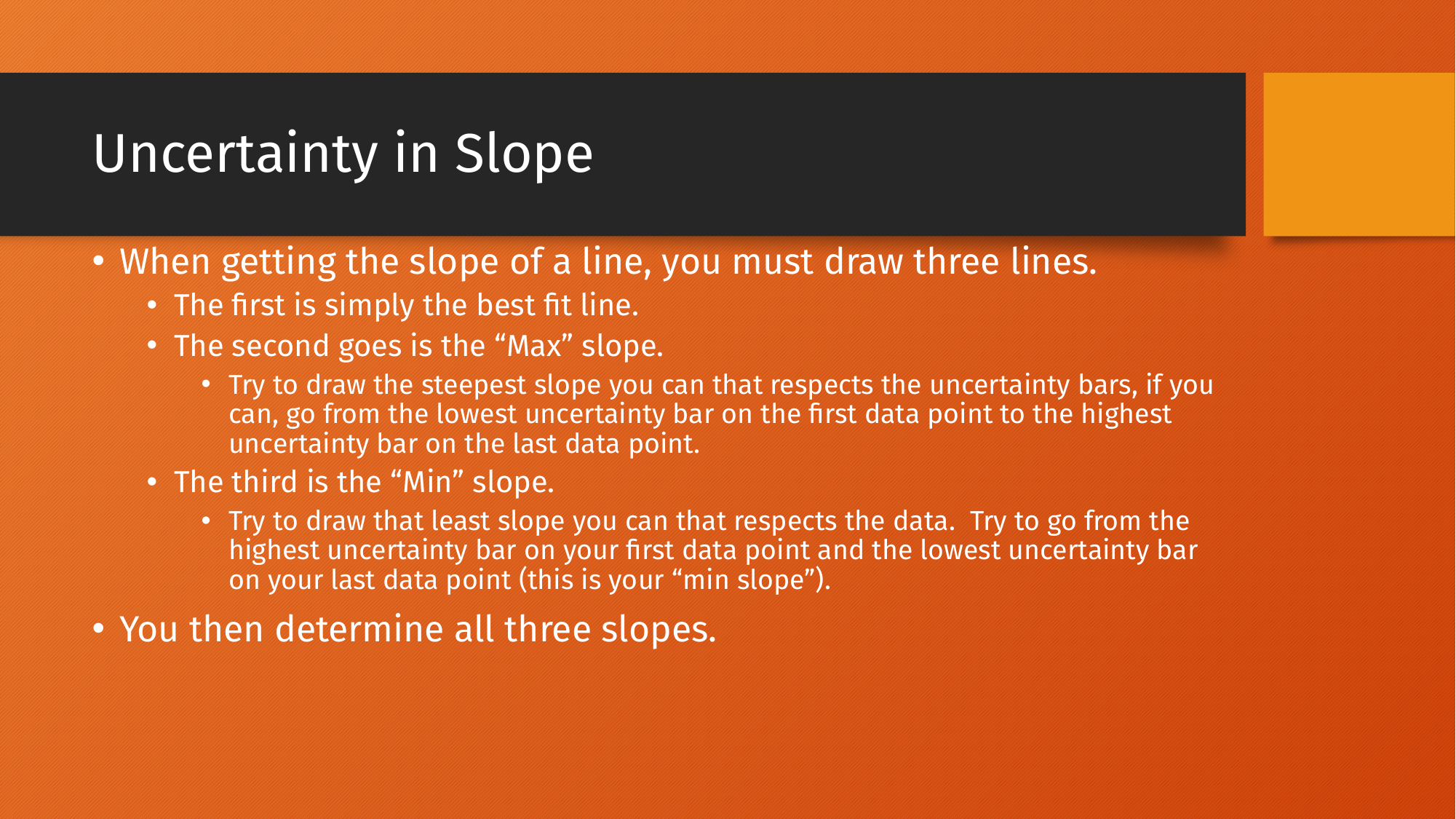

# Uncertainty in Slope
When getting the slope of a line, you must draw three lines.
The first is simply the best fit line.
The second goes is the “Max” slope.
Try to draw the steepest slope you can that respects the uncertainty bars, if you can, go from the lowest uncertainty bar on the first data point to the highest uncertainty bar on the last data point.
The third is the “Min” slope.
Try to draw that least slope you can that respects the data.  Try to go from the highest uncertainty bar on your first data point and the lowest uncertainty bar on your last data point (this is your “min slope”).
You then determine all three slopes.